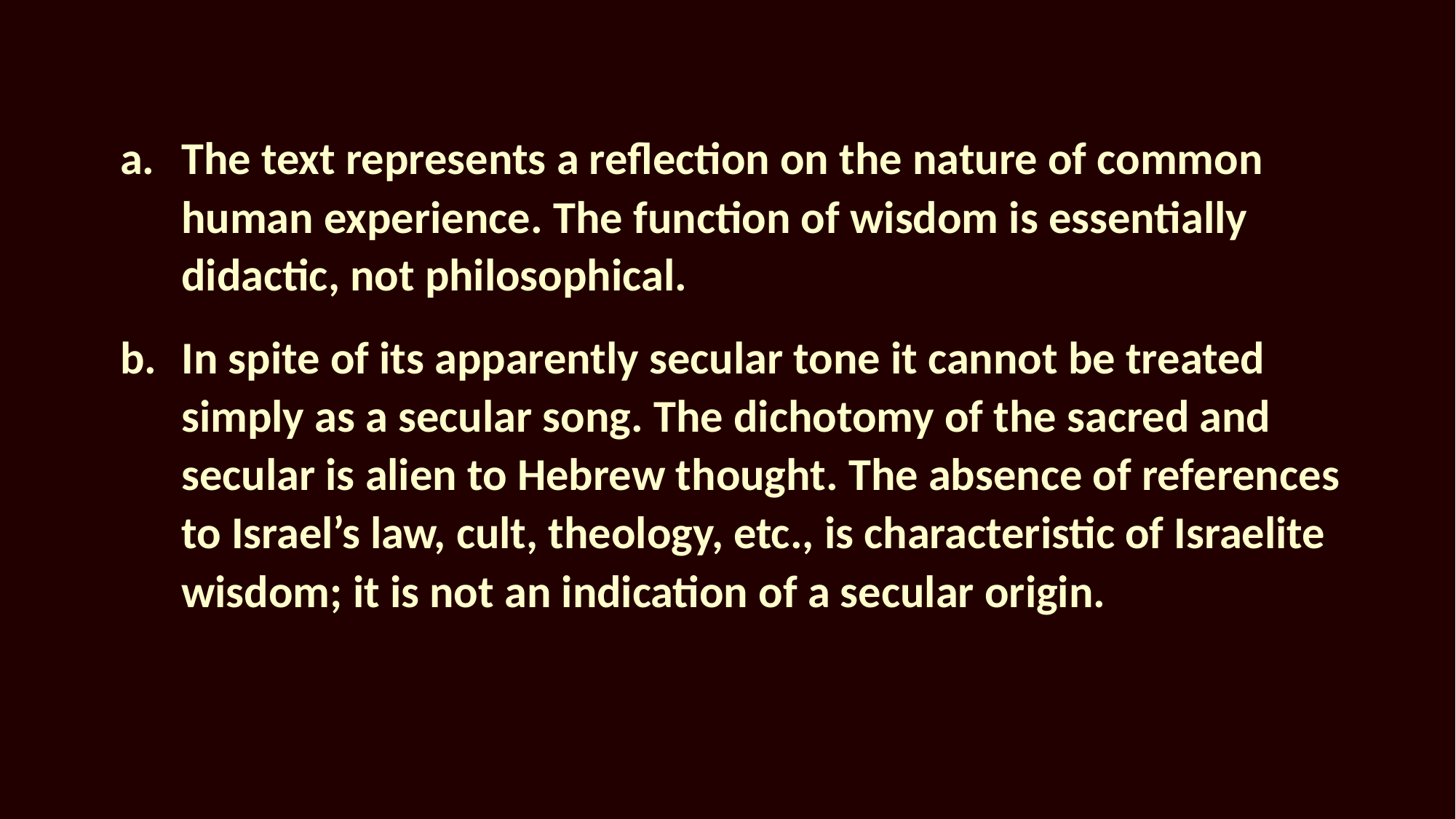

The text represents a reflection on the nature of common human experience. The function of wisdom is essentially didactic, not philosophical.
In spite of its apparently secular tone it cannot be treated simply as a secular song. The dichotomy of the sacred and secular is alien to Hebrew thought. The absence of references to Israel’s law, cult, theology, etc., is characteristic of Israelite wisdom; it is not an indication of a secular origin.